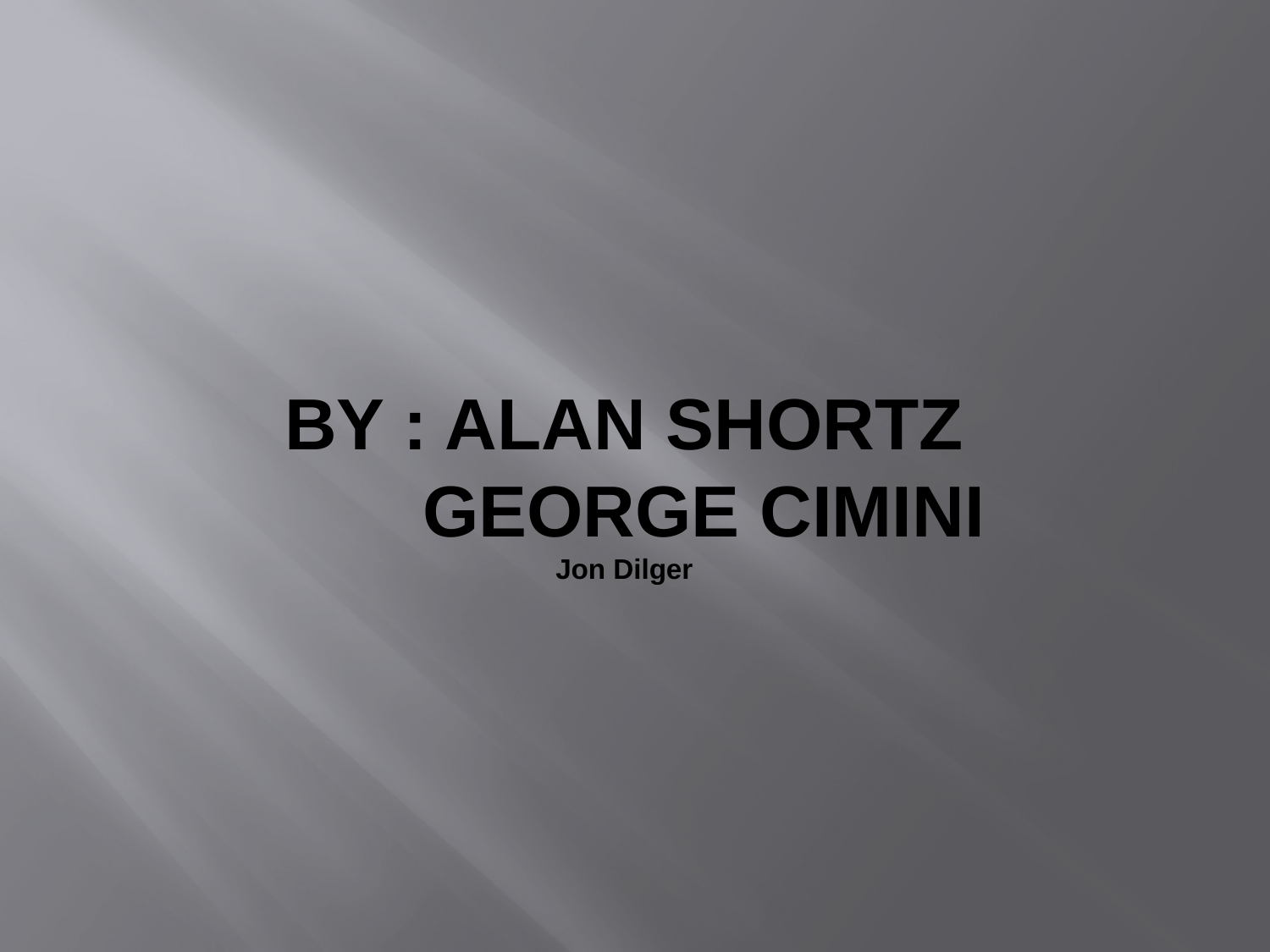

# BY : ALAN SHORTZ GEORGE CIMINI Jon Dilger